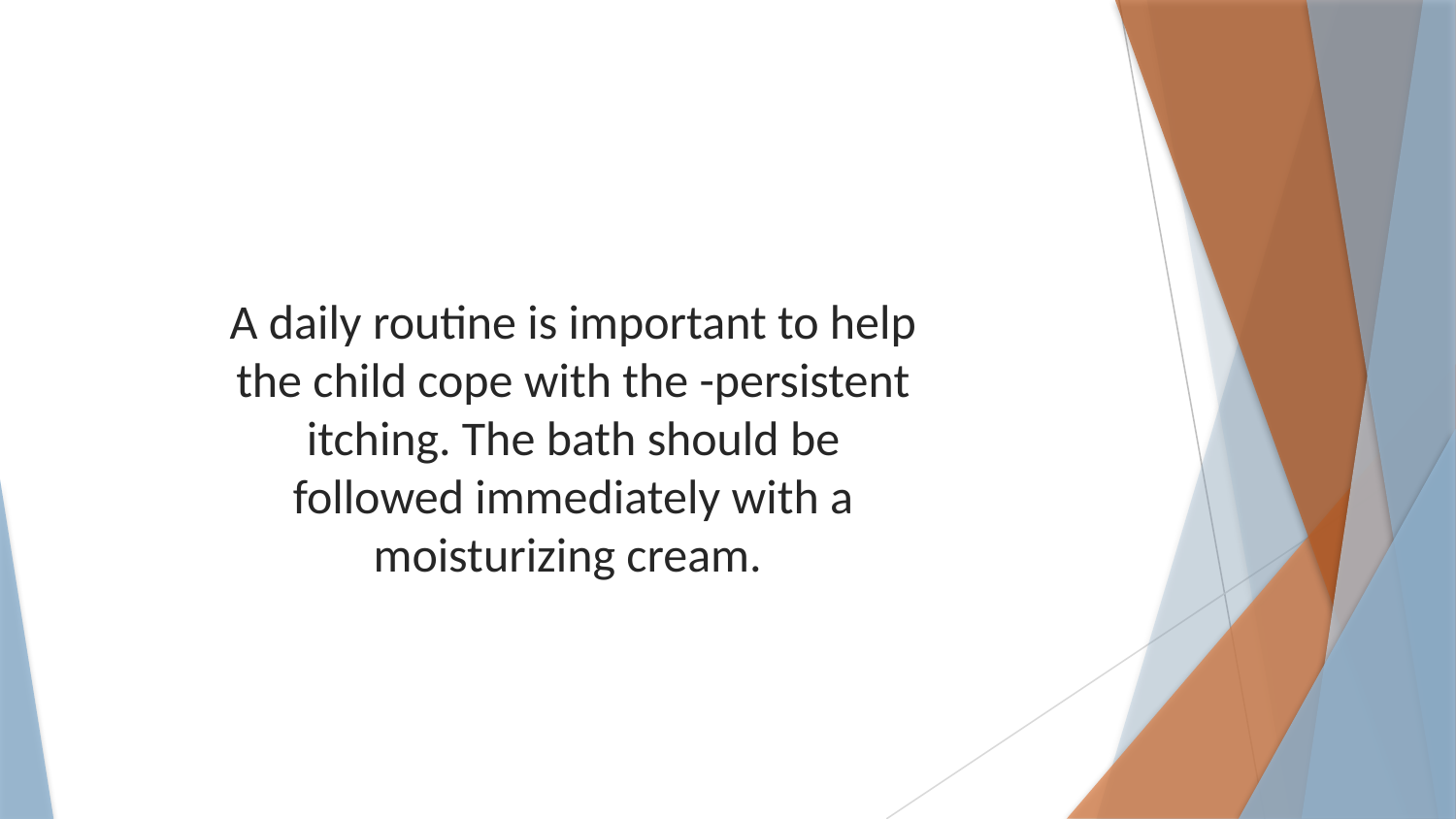

A daily routine is important to help the child cope with the -persistent itching. The bath should be followed immediately with a moisturizing cream.